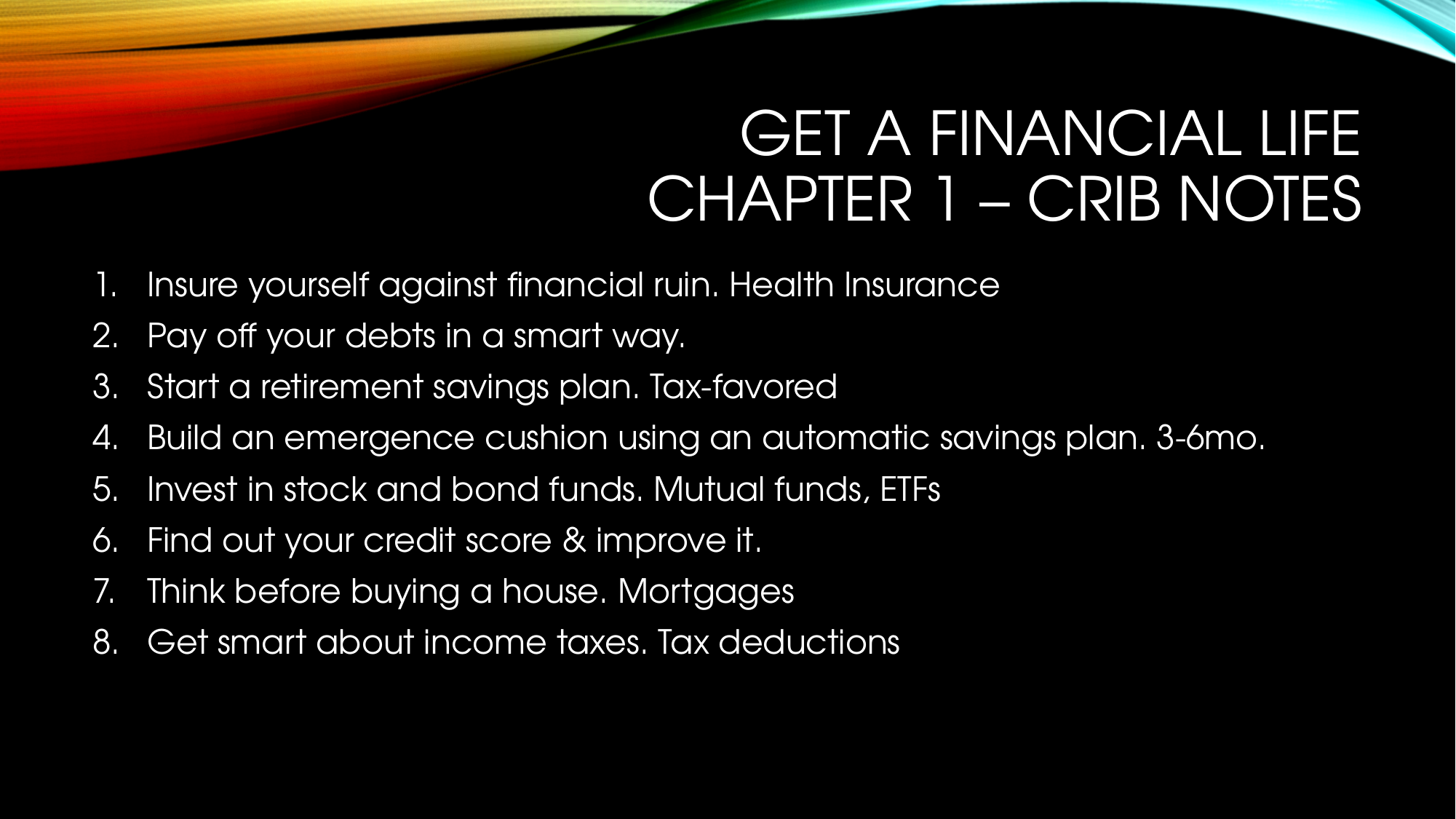

# GET A Financial Life Chapter 1 – Crib Notes
Insure yourself against financial ruin. Health Insurance
Pay off your debts in a smart way.
Start a retirement savings plan. Tax-favored
Build an emergence cushion using an automatic savings plan. 3-6mo.
Invest in stock and bond funds. Mutual funds, ETFs
Find out your credit score & improve it.
Think before buying a house. Mortgages
Get smart about income taxes. Tax deductions